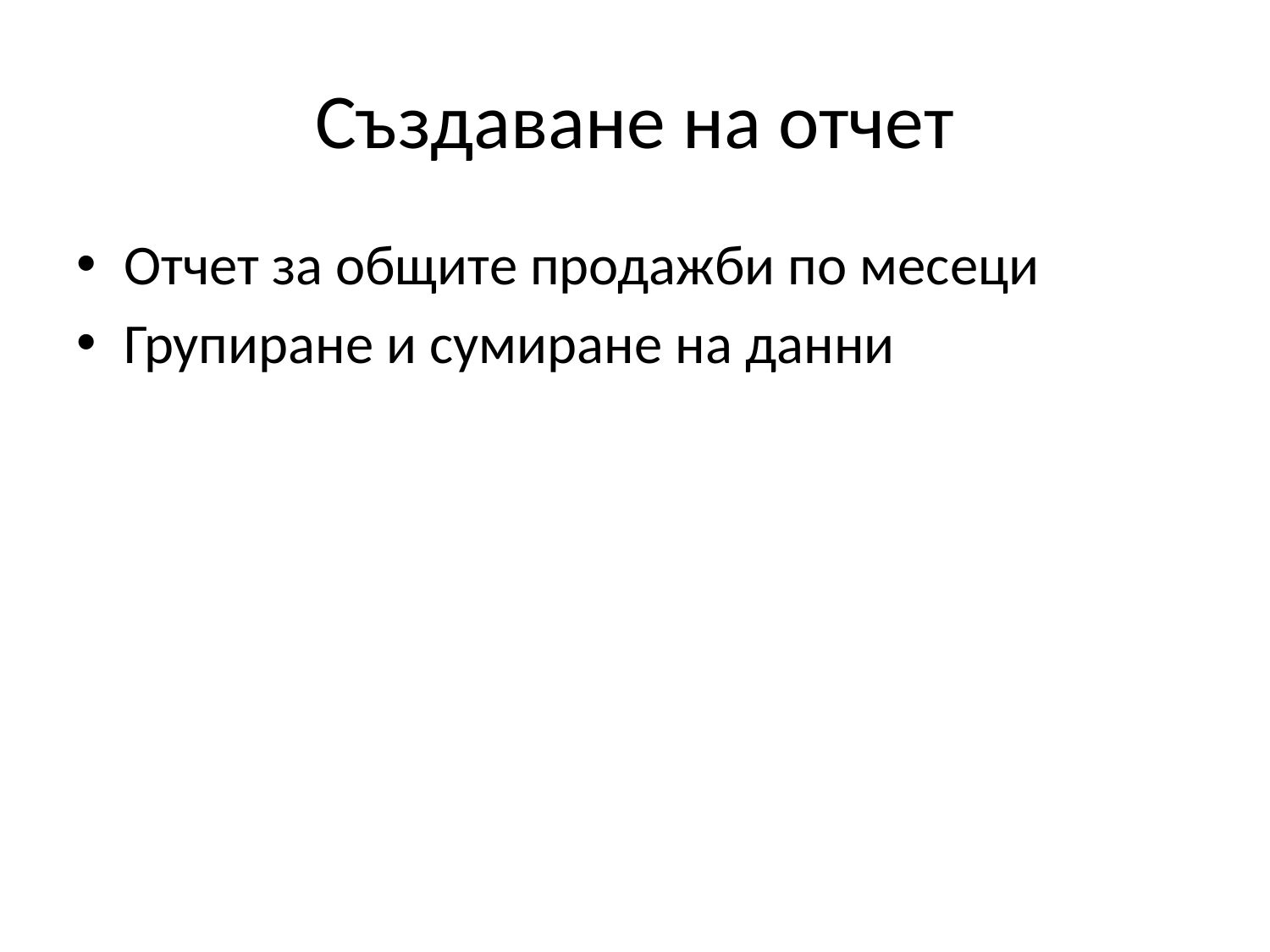

# Създаване на отчет
Отчет за общите продажби по месеци
Групиране и сумиране на данни